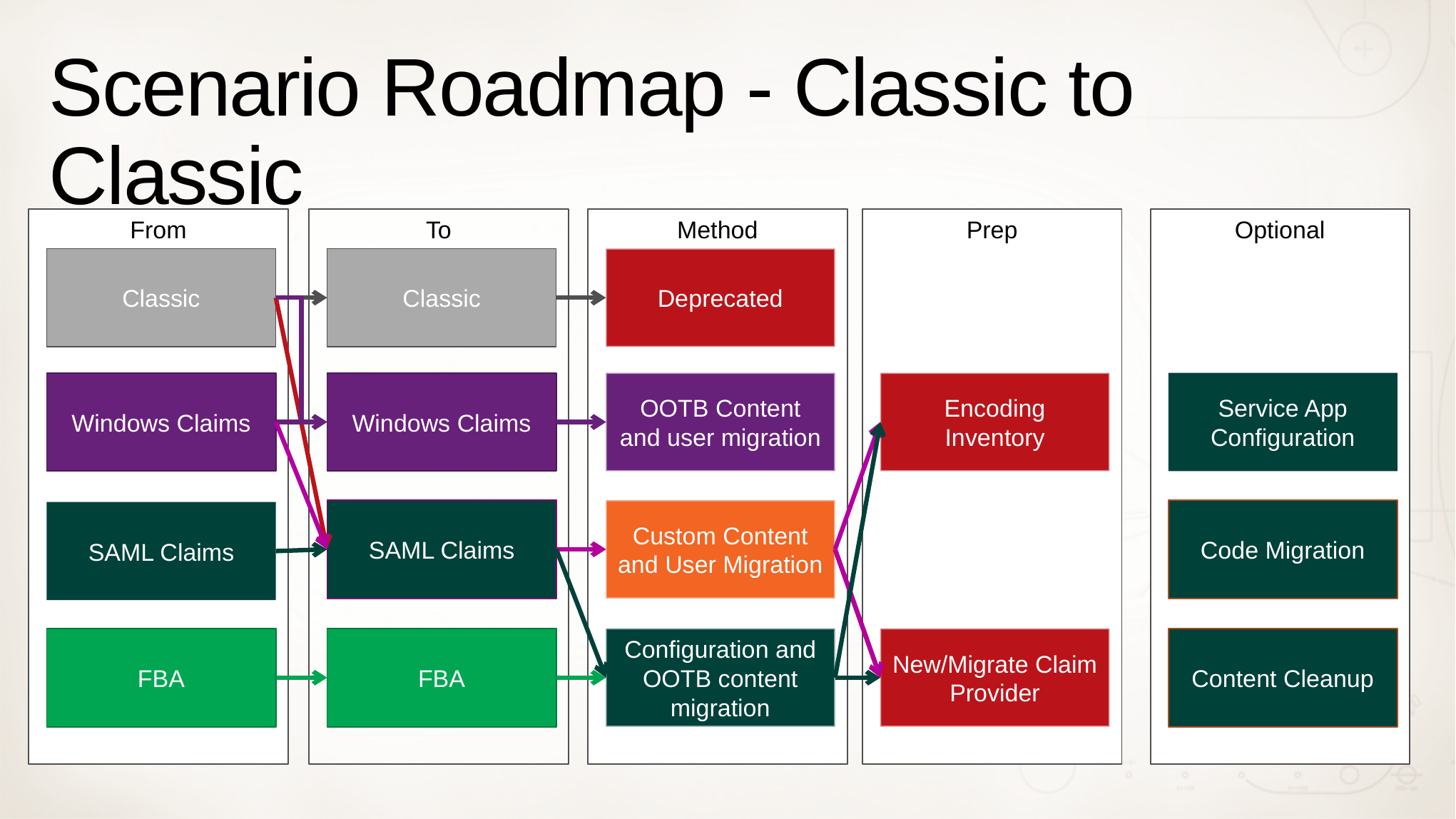

# Scenario Roadmap - Classic to Classic

From
To
Method
Prep
Optional
Classic
Classic
Deprecated
Windows Claims
Windows Claims
OOTB Content and user migration
Encoding Inventory
Service App Configuration
SAML Claims
Custom Content and User Migration
Code Migration
FBA
Configuration and OOTB content migration
New/Migrate Claim Provider
Content Cleanup
SAML Claims
FBA